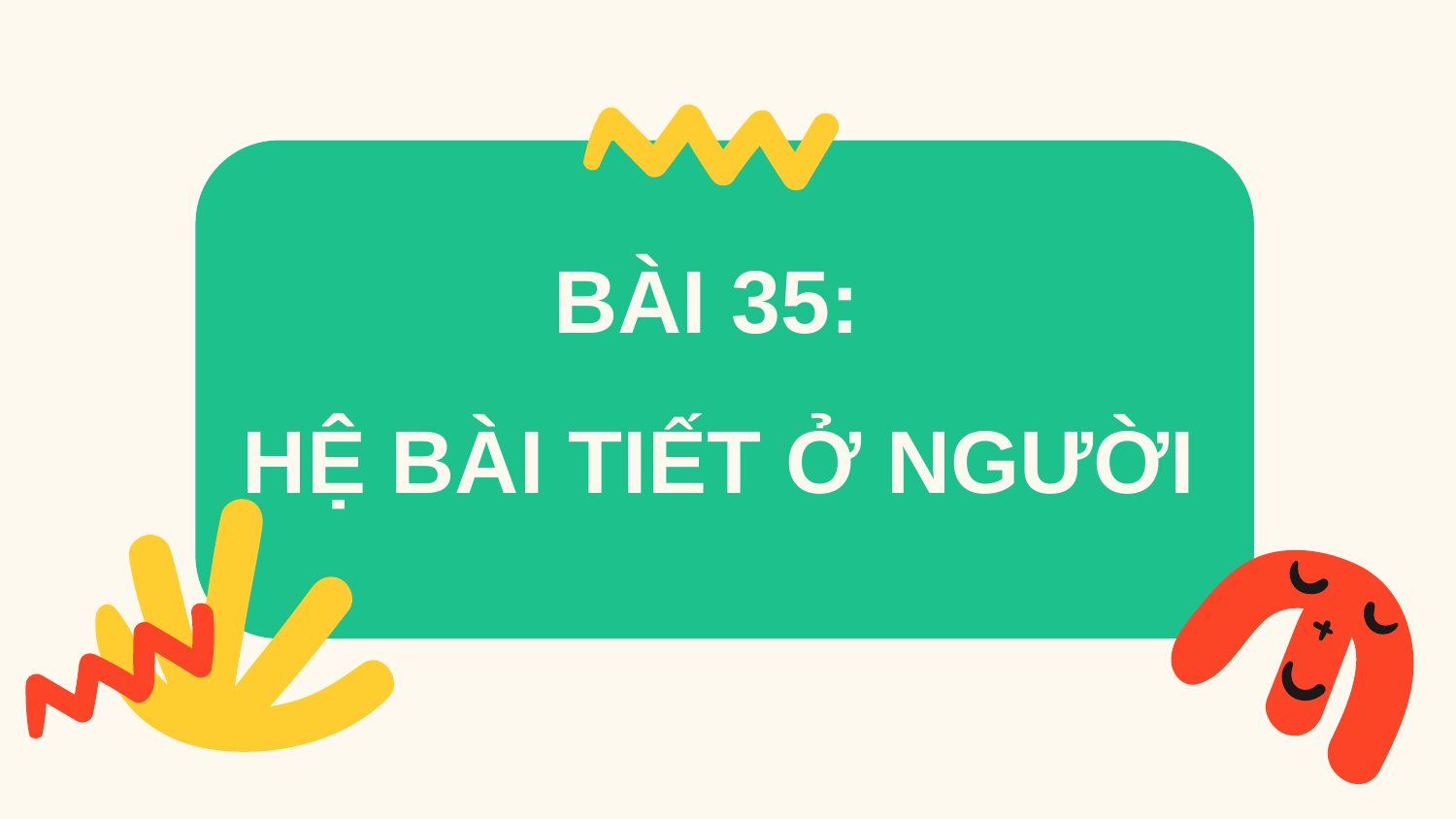

BÀI 35:
HỆ BÀI TIẾT Ở NGƯỜI